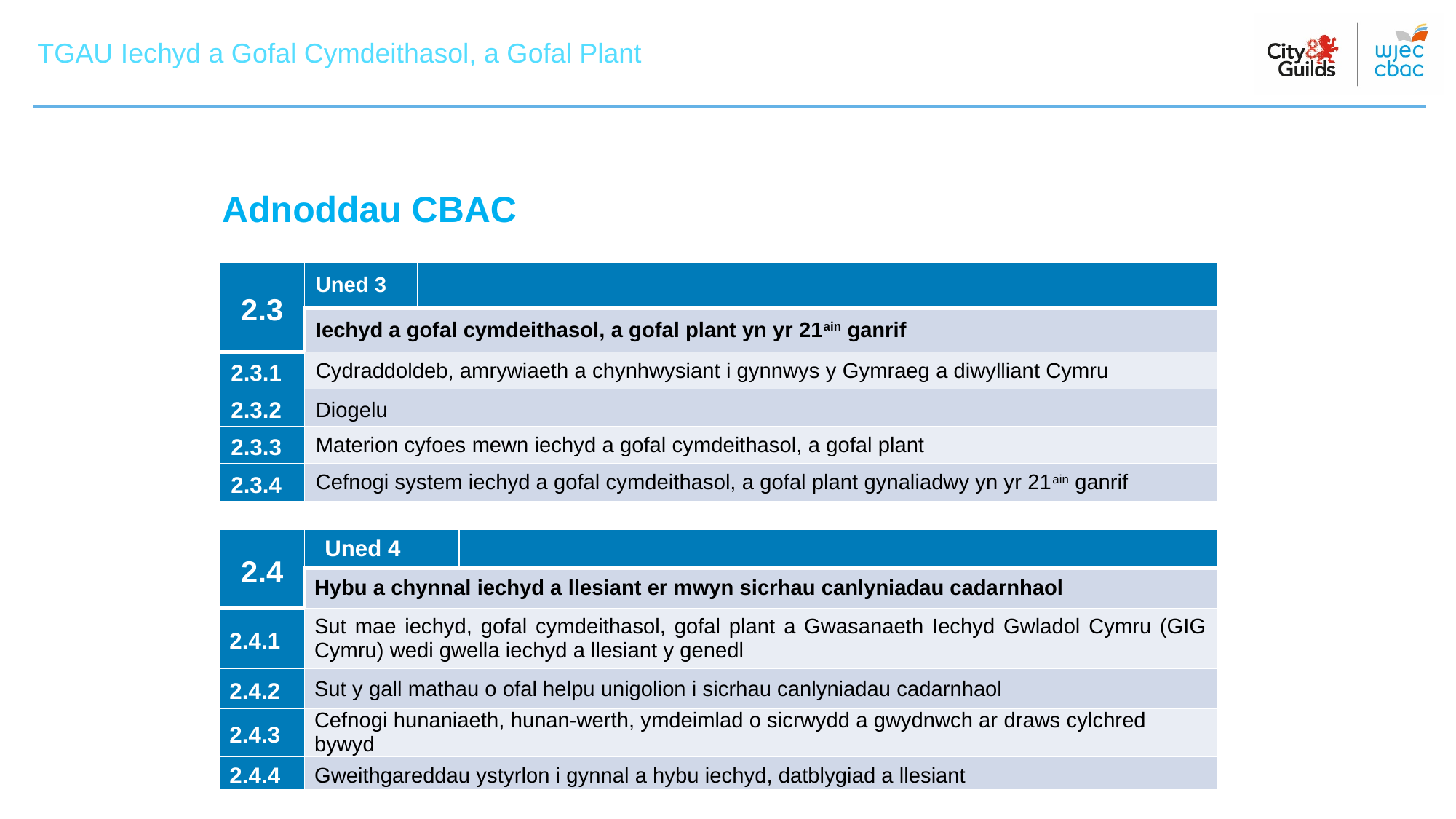

TGAU Iechyd a Gofal Cymdeithasol, a Gofal Plant

TGAU Iechyd a Gofal Cymdeithasol, a Gofal Plant
Adnoddau CBAC
| 2.3 | Uned 3 |  |
| --- | --- | --- |
|  | Iechyd a gofal cymdeithasol, a gofal plant yn yr 21ain ganrif |  |
| 2.3.1 | Cydraddoldeb, amrywiaeth a chynhwysiant i gynnwys y Gymraeg a diwylliant Cymru |  |
| 2.3.2 | Diogelu |  |
| 2.3.3 | Materion cyfoes mewn iechyd a gofal cymdeithasol, a gofal plant |  |
| 2.3.4 | Cefnogi system iechyd a gofal cymdeithasol, a gofal plant gynaliadwy yn yr 21ain ganrif |  |

| 2.4 | Uned 4 |  |
| --- | --- | --- |
|  | Hybu a chynnal iechyd a llesiant er mwyn sicrhau canlyniadau cadarnhaol |  |
| 2.4.1 | Sut mae iechyd, gofal cymdeithasol, gofal plant a Gwasanaeth Iechyd Gwladol Cymru (GIG Cymru) wedi gwella iechyd a llesiant y genedl |  |
| 2.4.2 | Sut y gall mathau o ofal helpu unigolion i sicrhau canlyniadau cadarnhaol |  |
| 2.4.3 | Cefnogi hunaniaeth, hunan-werth, ymdeimlad o sicrwydd a gwydnwch ar draws cylchred bywyd |  |
| 2.4.4 | Gweithgareddau ystyrlon i gynnal a hybu iechyd, datblygiad a llesiant |  |